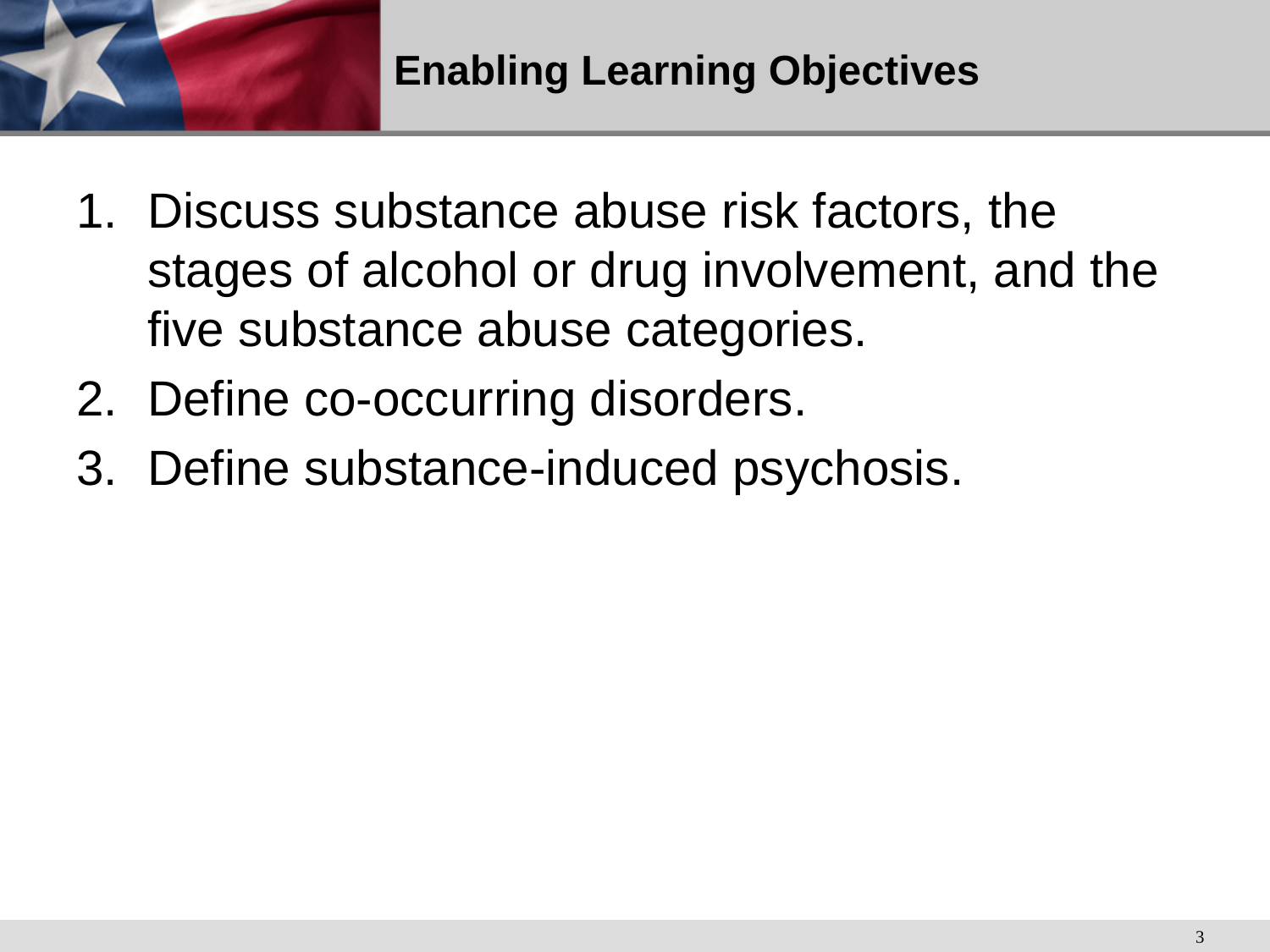

# Enabling Learning Objectives
Discuss substance abuse risk factors, the stages of alcohol or drug involvement, and the five substance abuse categories.
Define co-occurring disorders.
Define substance-induced psychosis.

3